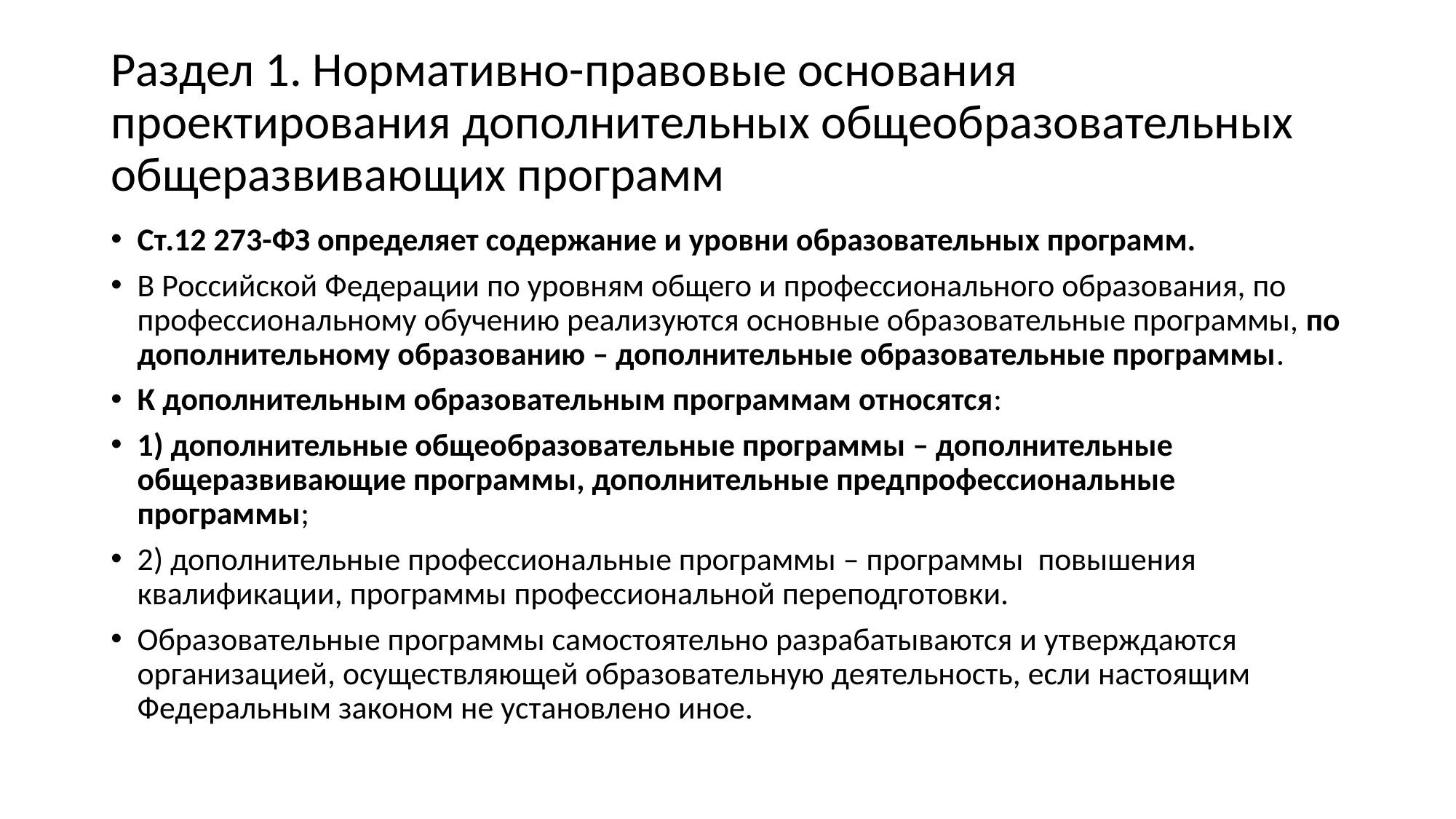

# Раздел 1. Нормативно-правовые основания проектирования дополнительных общеобразовательных общеразвивающих программ
Ст.12 273-ФЗ определяет содержание и уровни образовательных программ.
В Российской Федерации по уровням общего и профессионального образования, по профессиональному обучению реализуются основные образовательные программы, по дополнительному образованию – дополнительные образовательные программы.
К дополнительным образовательным программам относятся:
1) дополнительные общеобразовательные программы – дополнительные общеразвивающие программы, дополнительные предпрофессиональные программы;
2) дополнительные профессиональные программы – программы  повышения квалификации, программы профессиональной переподготовки.
Образовательные программы самостоятельно разрабатываются и утверждаются организацией, осуществляющей образовательную деятельность, если настоящим Федеральным законом не установлено иное.